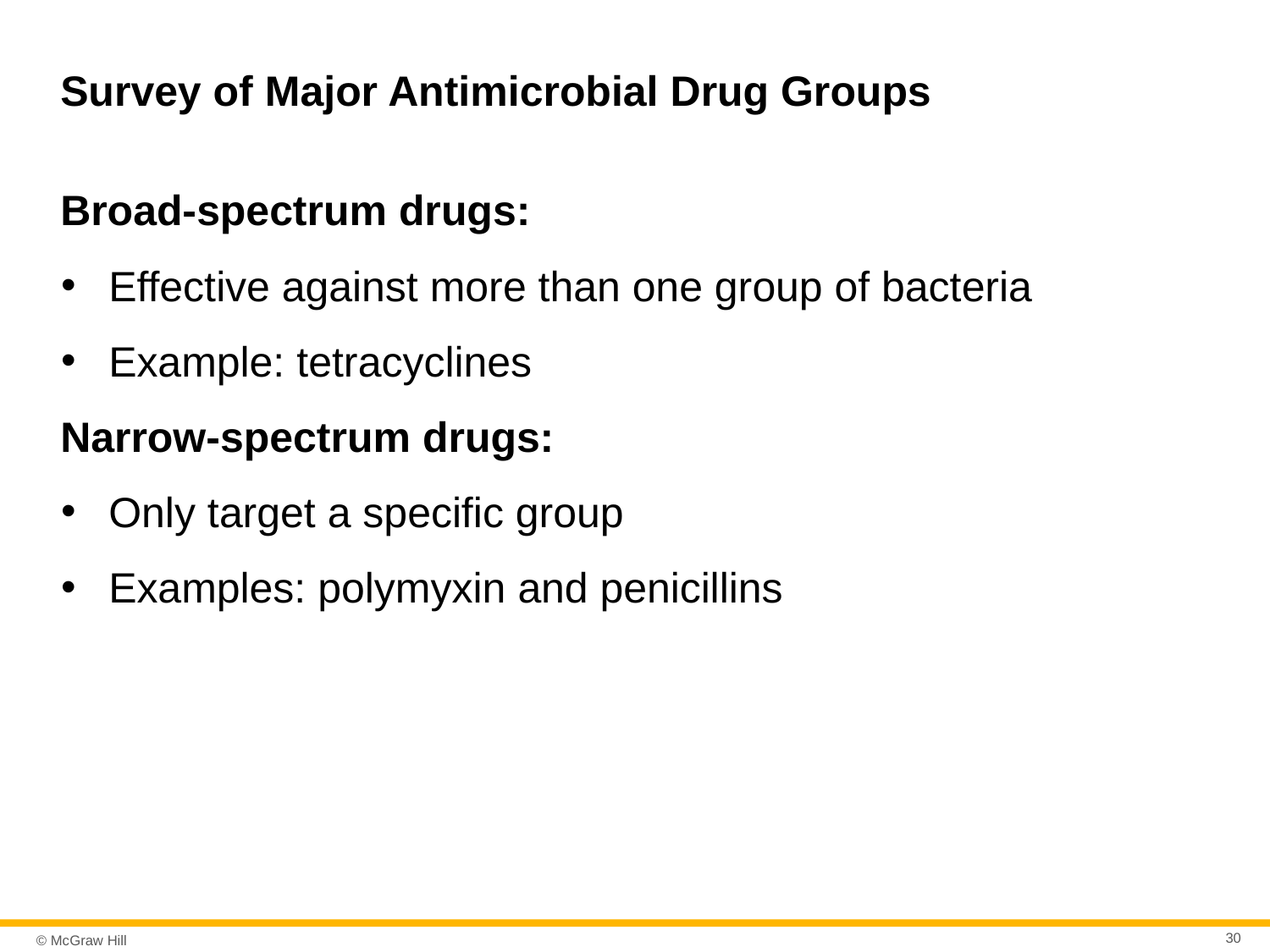

# Survey of Major Antimicrobial Drug Groups
Broad-spectrum drugs:
Effective against more than one group of bacteria
Example: tetracyclines
Narrow-spectrum drugs:
Only target a specific group
Examples: polymyxin and penicillins